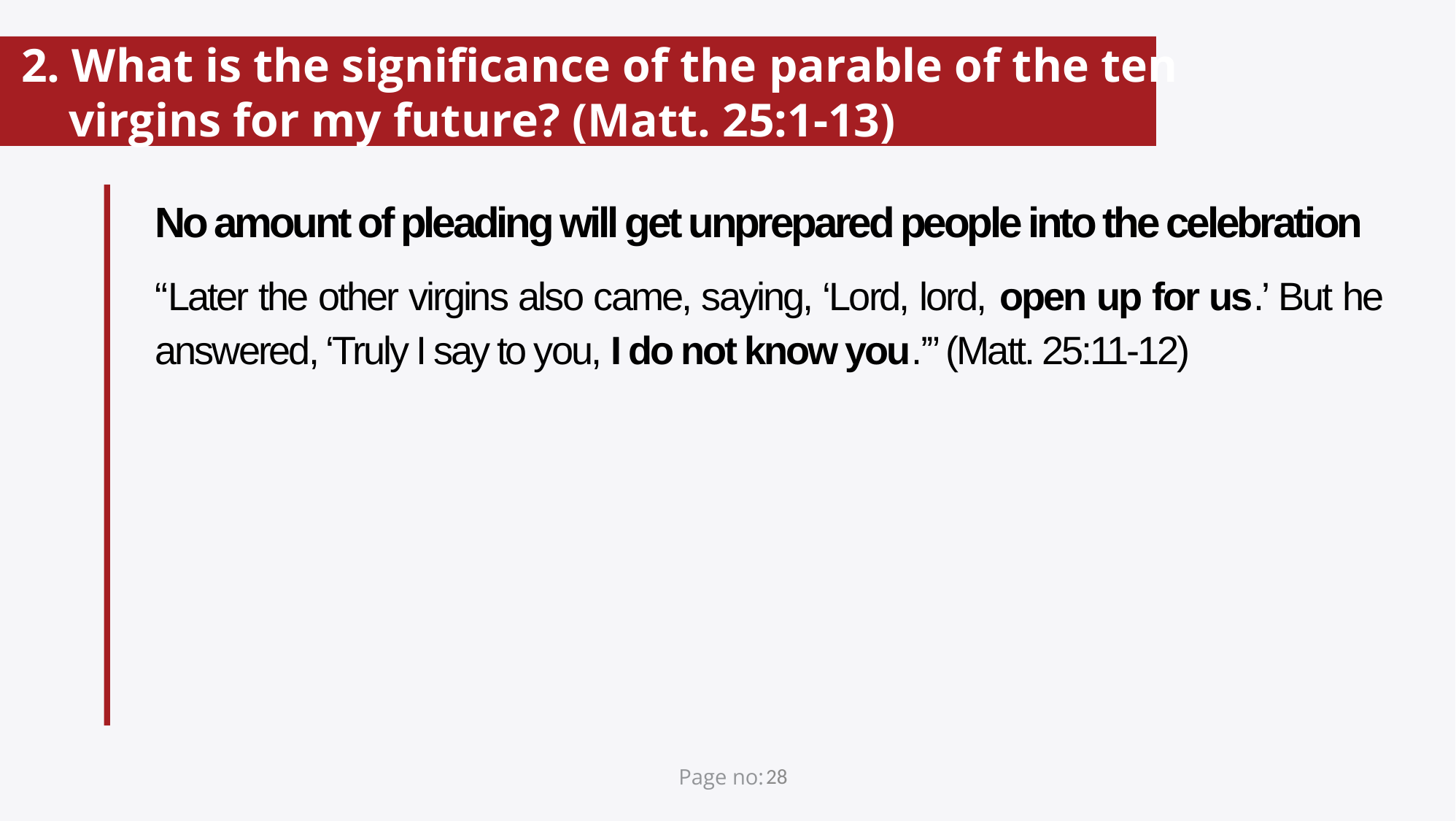

# 2. What is the significance of the parable of the ten virgins for my future? (Matt. 25:1-13)
No amount of pleading will get unprepared people into the celebration
“Later the other virgins also came, saying, ‘Lord, lord, open up for us.’ But he answered, ‘Truly I say to you, I do not know you.’” (Matt. 25:11-12)